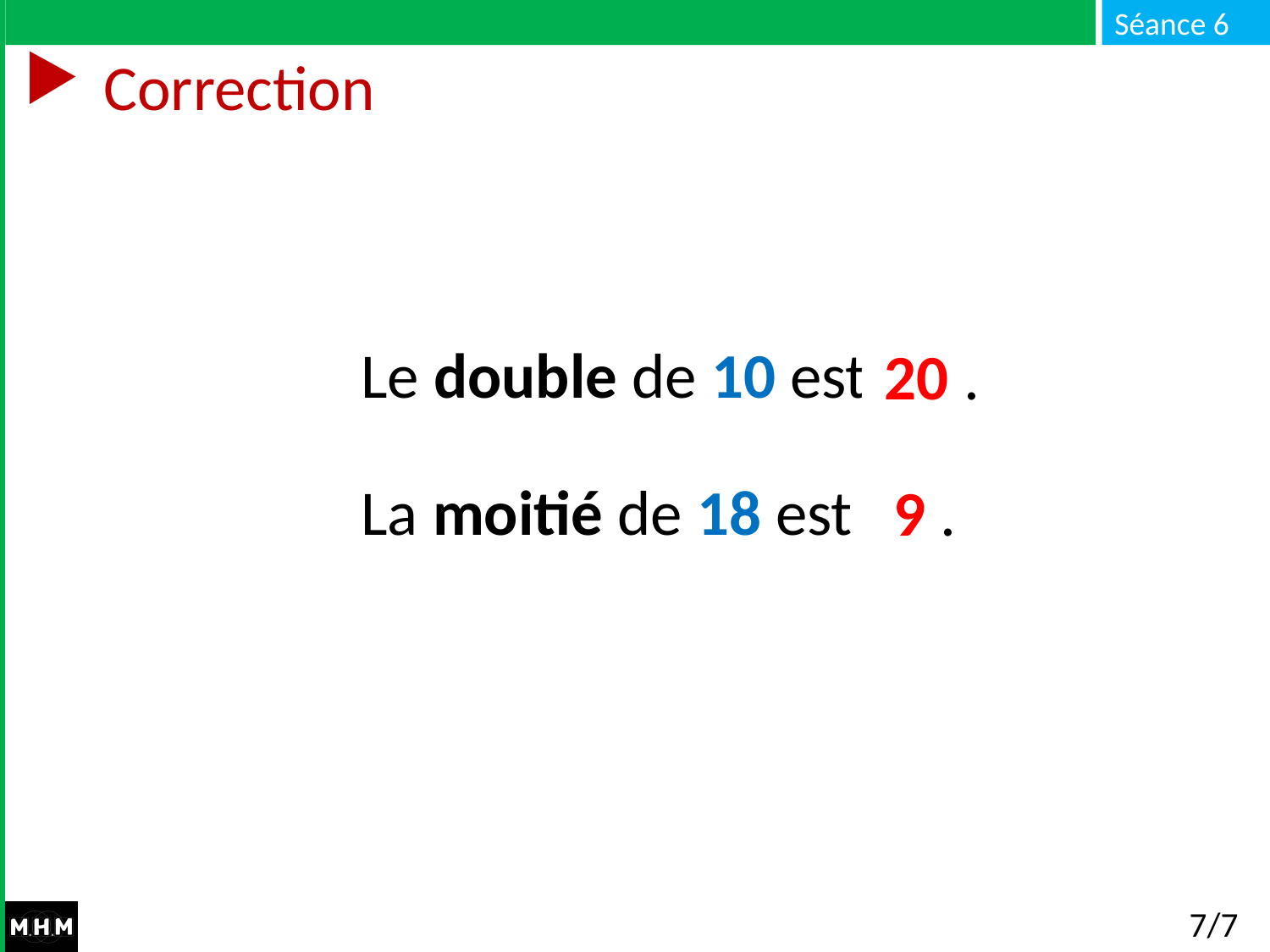

# Correction
Le double de 10 est …

La moitié de 18 est …
20 .
9 .
7/7